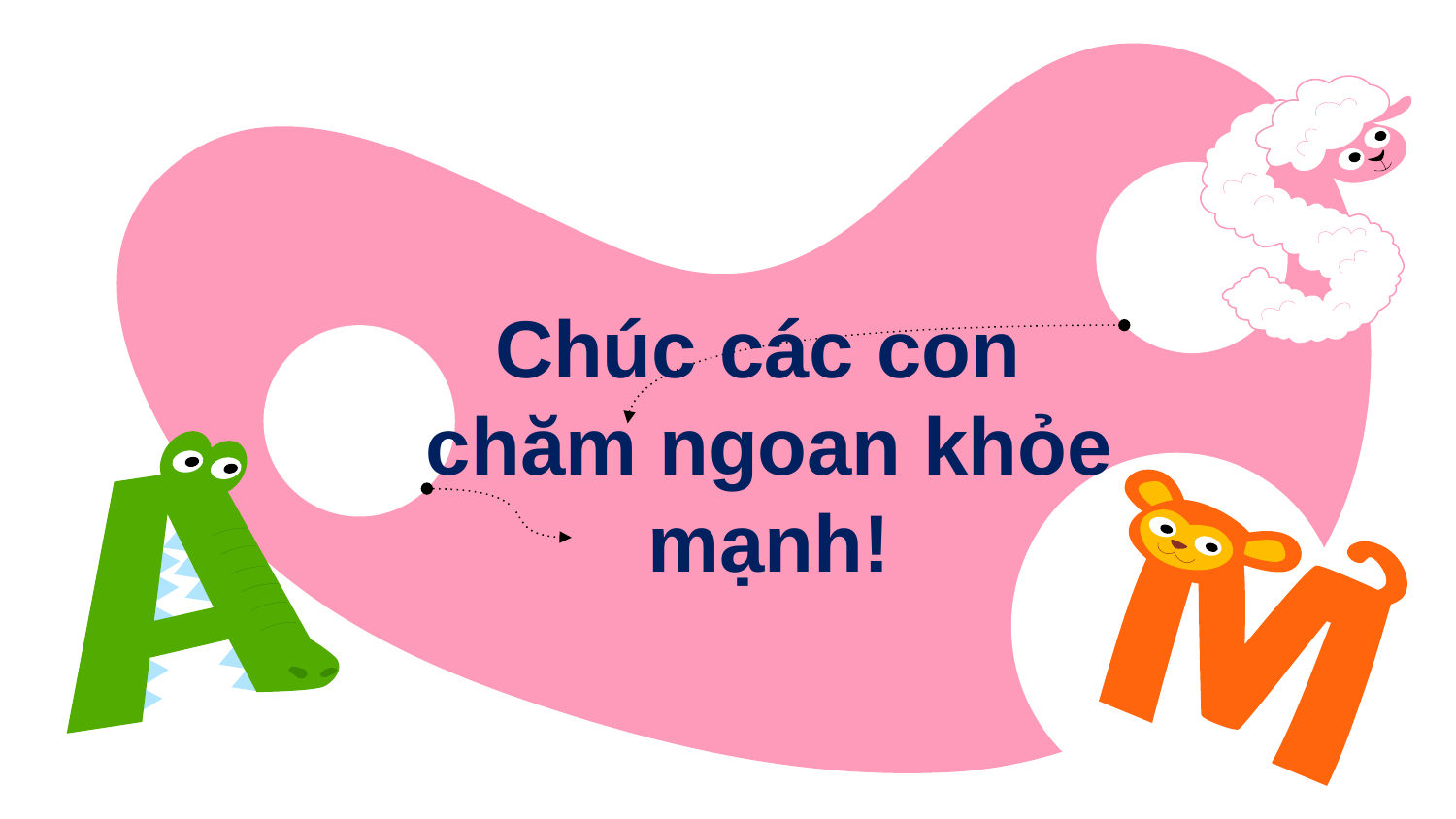

Chúc các con
chăm ngoan khỏe mạnh!